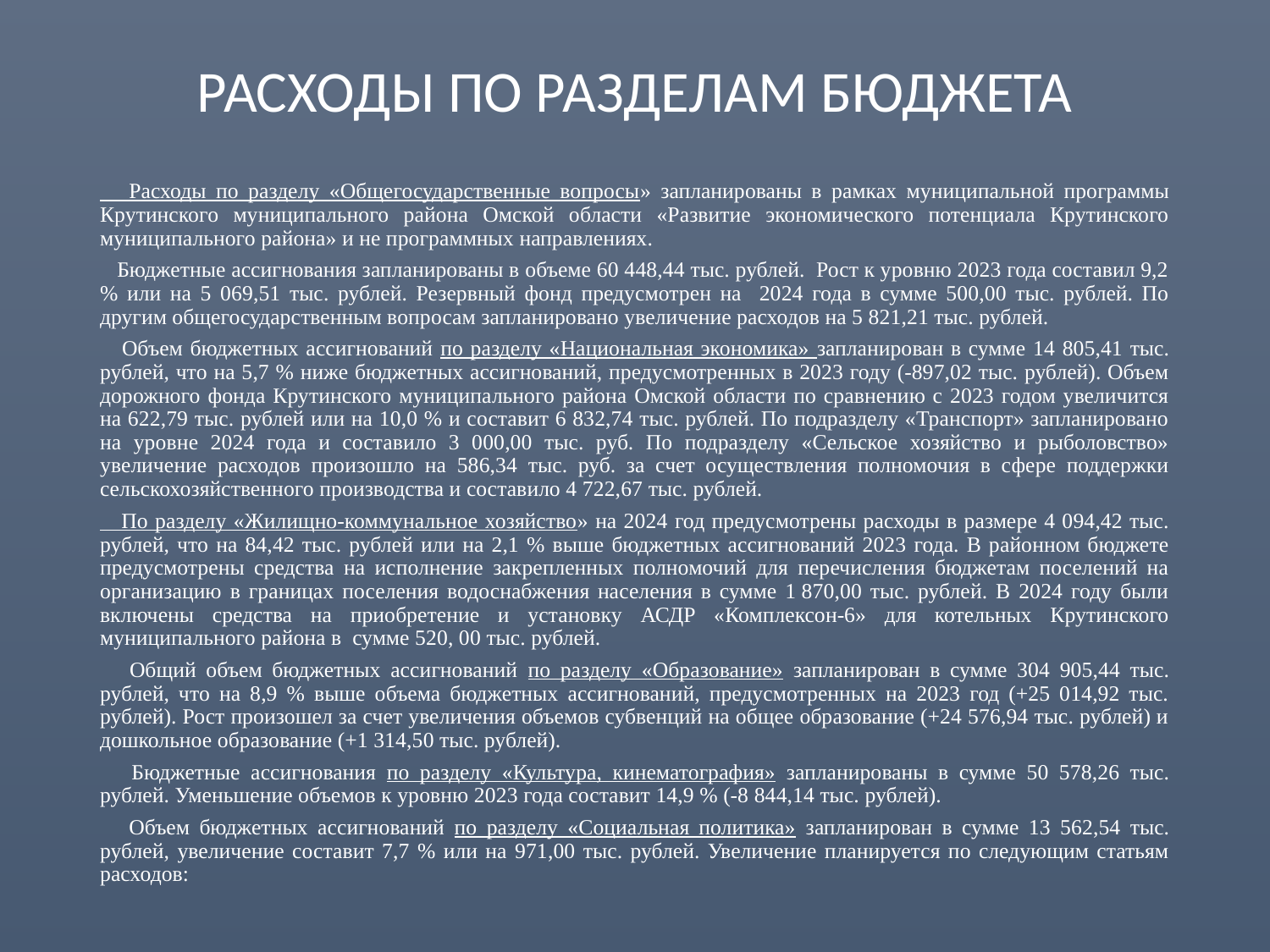

# РАСХОДЫ ПО РАЗДЕЛАМ БЮДЖЕТА

   Расходы по разделу «Общегосударственные вопросы» запланированы в рамках муниципальной программы Крутинского муниципального района Омской области «Развитие экономического потенциала Крутинского муниципального района» и не программных направлениях.
   Бюджетные ассигнования запланированы в объеме 60 448,44 тыс. рублей.  Рост к уровню 2023 года составил 9,2 % или на 5 069,51 тыс. рублей. Резервный фонд предусмотрен на  2024 года в сумме 500,00 тыс. рублей. По другим общегосударственным вопросам запланировано увеличение расходов на 5 821,21 тыс. рублей.
   Объем бюджетных ассигнований по разделу «Национальная экономика» запланирован в сумме 14 805,41 тыс. рублей, что на 5,7 % ниже бюджетных ассигнований, предусмотренных в 2023 году (-897,02 тыс. рублей). Объем дорожного фонда Крутинского муниципального района Омской области по сравнению с 2023 годом увеличится на 622,79 тыс. рублей или на 10,0 % и составит 6 832,74 тыс. рублей. По подразделу «Транспорт» запланировано на уровне 2024 года и составило 3 000,00 тыс. руб. По подразделу «Сельское хозяйство и рыболовство» увеличение расходов произошло на 586,34 тыс. руб. за счет осуществления полномочия в сфере поддержки сельскохозяйственного производства и составило 4 722,67 тыс. рублей.
   По разделу «Жилищно-коммунальное хозяйство» на 2024 год предусмотрены расходы в размере 4 094,42 тыс. рублей, что на 84,42 тыс. рублей или на 2,1 % выше бюджетных ассигнований 2023 года. В районном бюджете предусмотрены средства на исполнение закрепленных полномочий для перечисления бюджетам поселений на организацию в границах поселения водоснабжения населения в сумме 1 870,00 тыс. рублей. В 2024 году были включены средства на приобретение и установку АСДР «Комплексон-6» для котельных Крутинского муниципального района в  сумме 520, 00 тыс. рублей.
   Общий объем бюджетных ассигнований по разделу «Образование» запланирован в сумме 304 905,44 тыс. рублей, что на 8,9 % выше объема бюджетных ассигнований, предусмотренных на 2023 год (+25 014,92 тыс. рублей). Рост произошел за счет увеличения объемов субвенций на общее образование (+24 576,94 тыс. рублей) и дошкольное образование (+1 314,50 тыс. рублей).
   Бюджетные ассигнования по разделу «Культура, кинематография» запланированы в сумме 50 578,26 тыс. рублей. Уменьшение объемов к уровню 2023 года составит 14,9 % (-8 844,14 тыс. рублей).
   Объем бюджетных ассигнований по разделу «Социальная политика» запланирован в сумме 13 562,54 тыс. рублей, увеличение составит 7,7 % или на 971,00 тыс. рублей. Увеличение планируется по следующим статьям расходов: